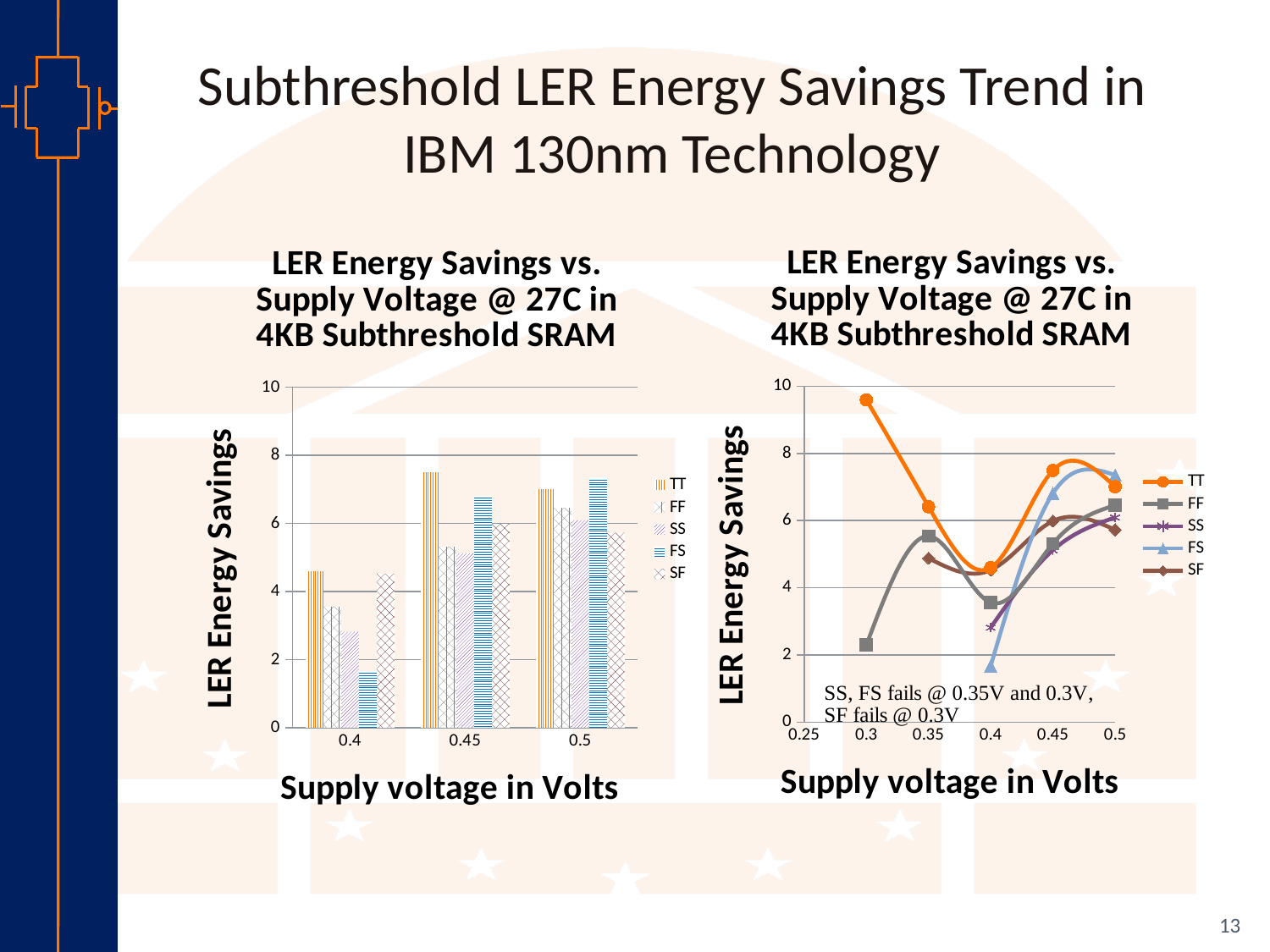

# Subthreshold LER Energy Savings Trend in IBM 130nm Technology

### Chart: LER Energy Savings vs. Supply Voltage @ 27C in 4KB Subthreshold SRAM

| Category |  |  |  |  |  |
|---|---|---|---|---|---|

### Chart: LER Energy Savings vs. Supply Voltage @ 27C in 4KB Subthreshold SRAM

| Category |  |  |  |  |  |
|---|---|---|---|---|---|
| 0.4 | 4.59346344612994 | 3.55724462433182 | 2.81508736878473 | 1.67432932682793 | 4.5250967338609 |
| 0.45 | 7.4934520781581 | 5.31382859416339 | 5.11700444949357 | 6.81286044968549 | 5.98564545392307 |
| 0.5 | 7.00847696857998 | 6.4596614975522 | 6.09261006100855 | 7.35414693697008 | 5.72271960955924 |
13